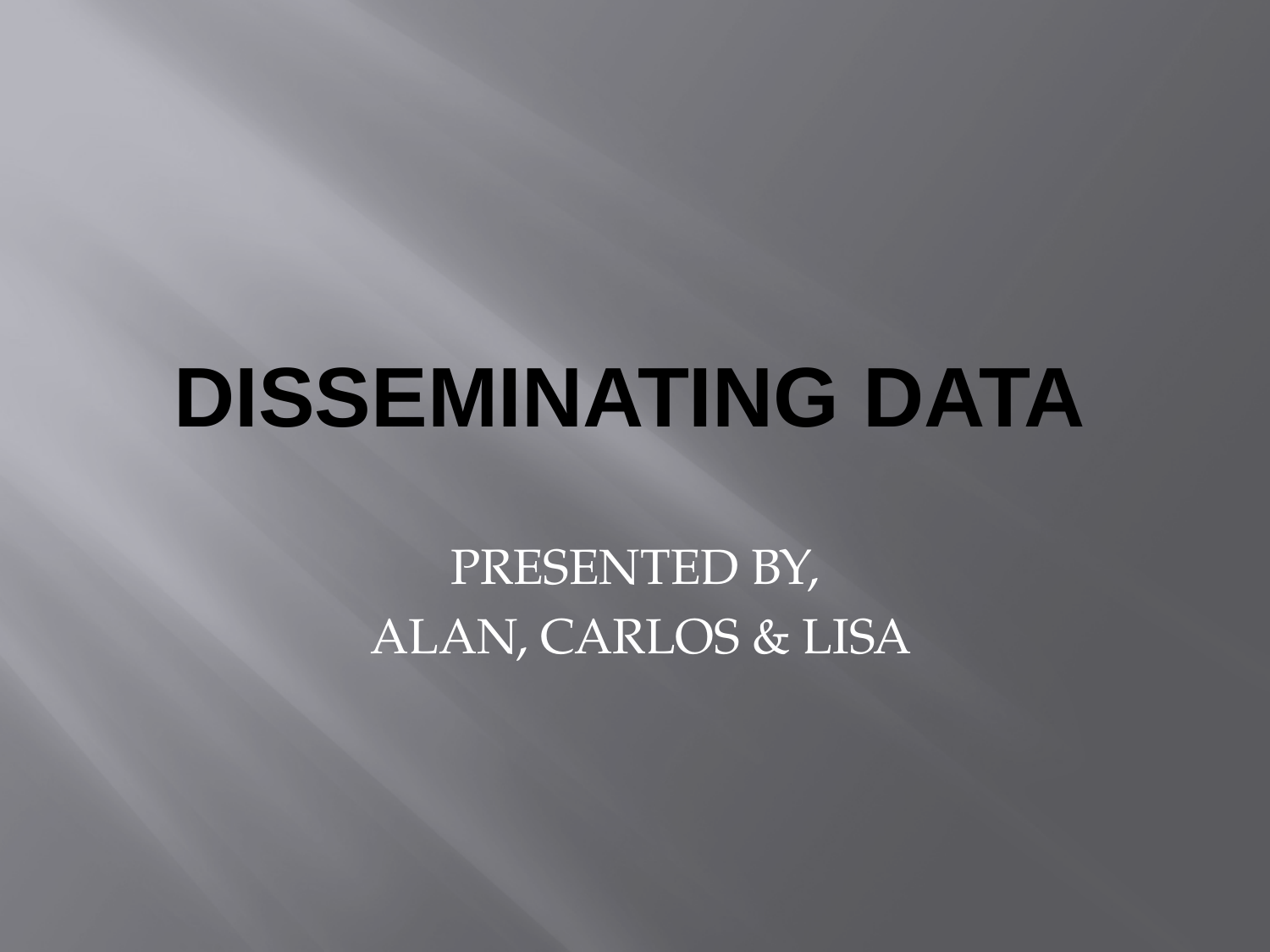

# DISSEMINATING DATA
PRESENTED BY,
 ALAN, CARLOS & LISA